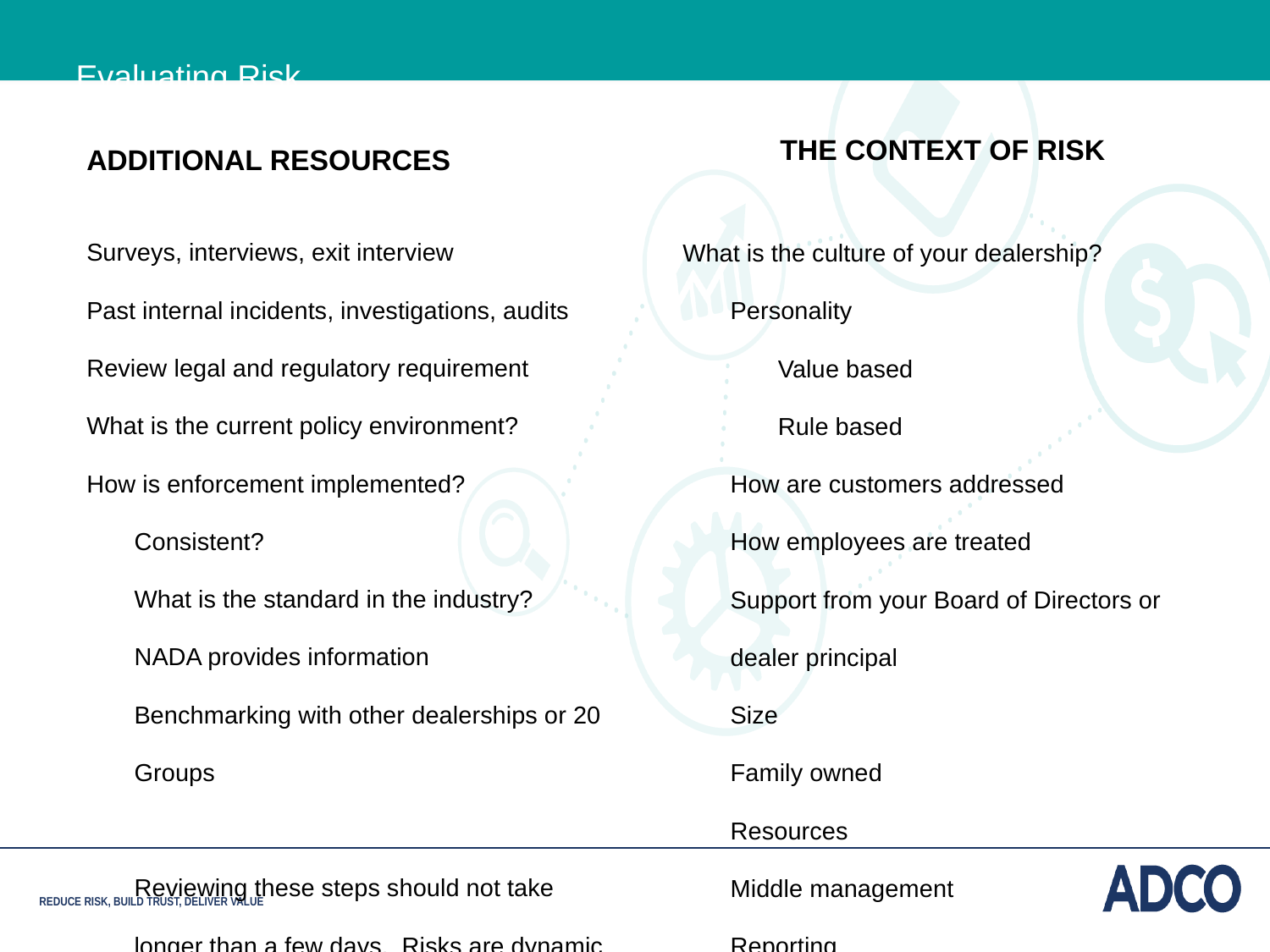

Evaluating Risk
THE CONTEXT OF RISK

What is the culture of your dealership?
Personality
Value based
Rule based
How are customers addressed
How employees are treated
Support from your Board of Directors or dealer principal
Size
Family owned
Resources
Middle management
Reporting
Retaliation and lack of confidentiality
Present compliance environment
Code of ethic and conduct

AUDITS AND IDENTIFYING RISKS ASSESSMENT
ADDITIONAL RESOURCES

Surveys, interviews, exit interview
Past internal incidents, investigations, audits
Review legal and regulatory requirement
What is the current policy environment?
How is enforcement implemented?
Consistent?
What is the standard in the industry?
NADA provides information
Benchmarking with other dealerships or 20 Groups

Reviewing these steps should not take longer than a few days.  Risks are dynamic and constantly changing…all risks will not be identified.

REDUCE RISK, BUILD TRUST, DELIVER VALUE